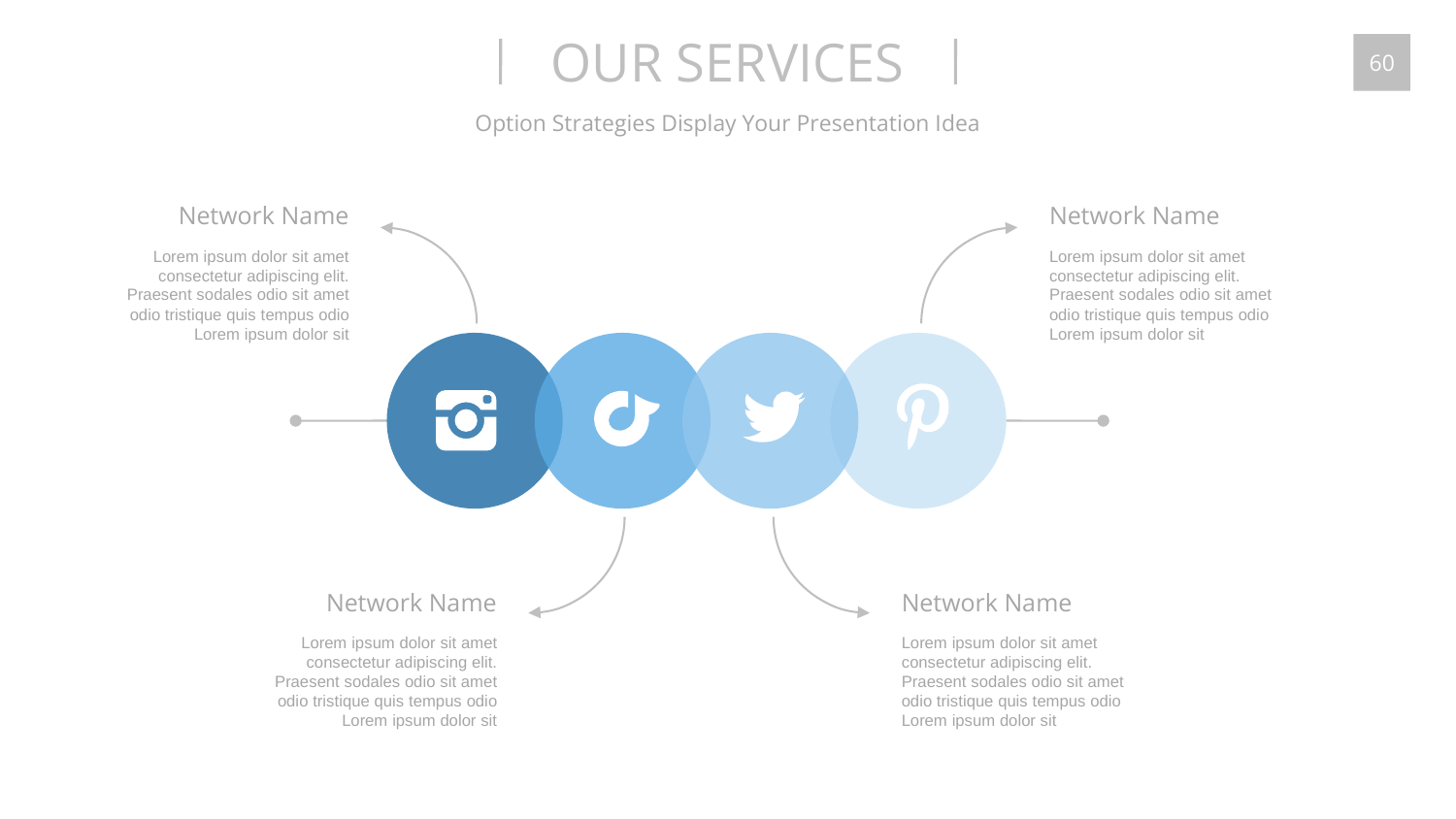

OUR SERVICES
60
Option Strategies Display Your Presentation Idea
Network Name
Lorem ipsum dolor sit amet consectetur adipiscing elit. Praesent sodales odio sit amet odio tristique quis tempus odio Lorem ipsum dolor sit

Network Name
Lorem ipsum dolor sit amet consectetur adipiscing elit. Praesent sodales odio sit amet odio tristique quis tempus odio Lorem ipsum dolor sit

Network Name
Lorem ipsum dolor sit amet consectetur adipiscing elit. Praesent sodales odio sit amet odio tristique quis tempus odio Lorem ipsum dolor sit

Network Name
Lorem ipsum dolor sit amet consectetur adipiscing elit. Praesent sodales odio sit amet odio tristique quis tempus odio Lorem ipsum dolor sit